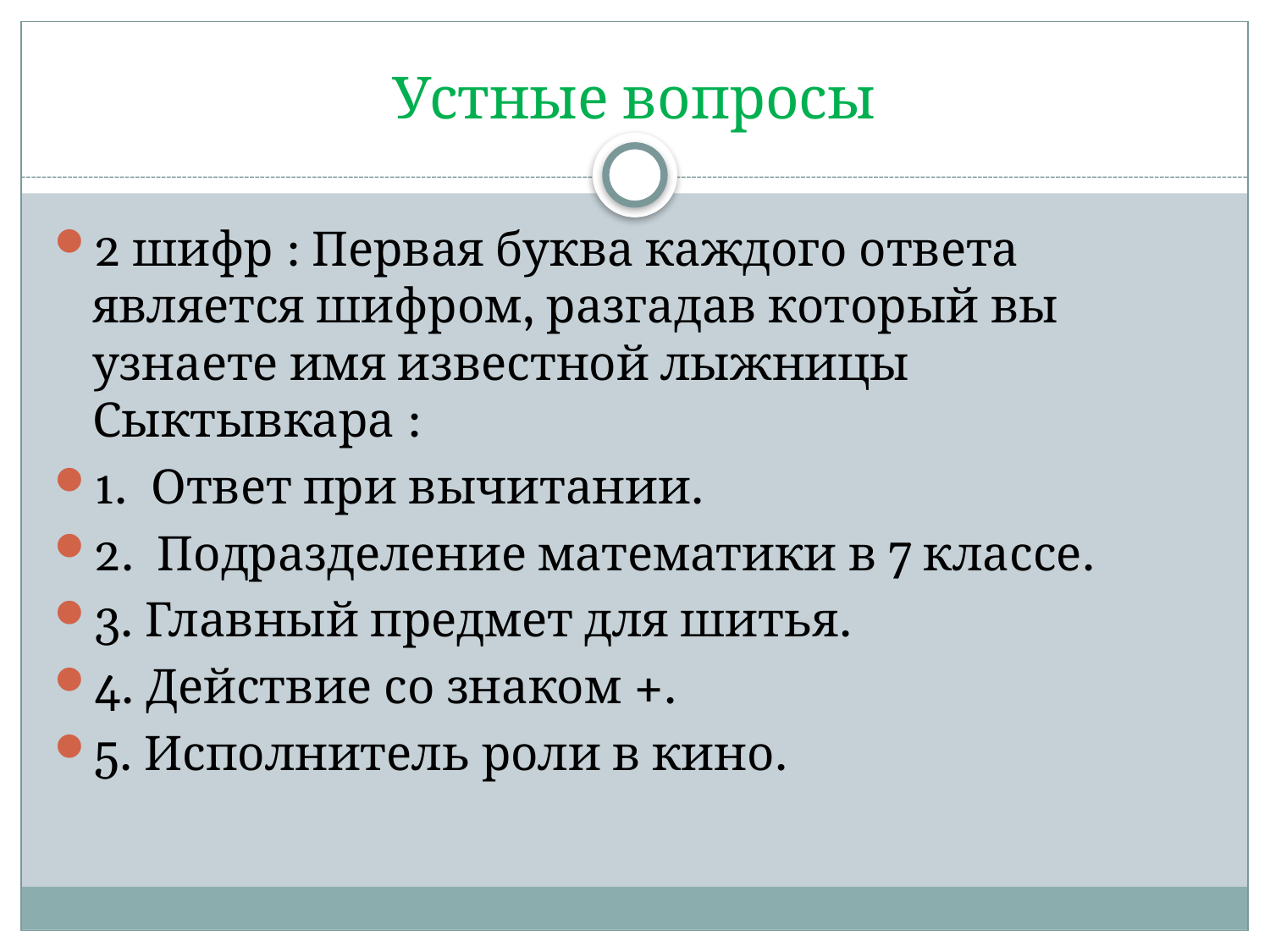

# Устные вопросы
2 шифр : Первая буква каждого ответа является шифром, разгадав который вы узнаете имя известной лыжницы Сыктывкара :
1.  Ответ при вычитании.
2.  Подразделение математики в 7 классе.
3. Главный предмет для шитья.
4. Действие со знаком +.
5. Исполнитель роли в кино.